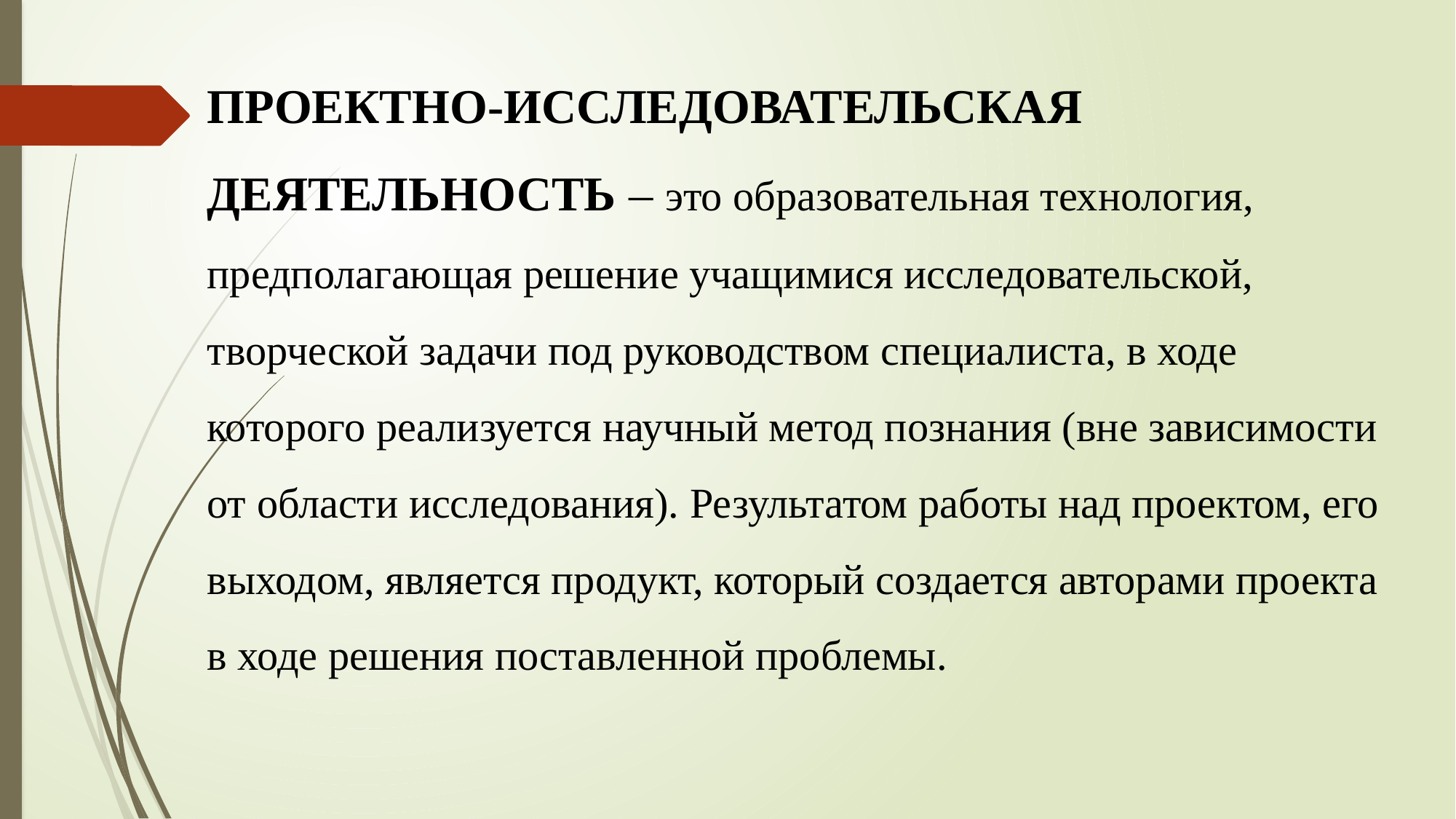

ПРОЕКТНО-ИССЛЕДОВАТЕЛЬСКАЯ ДЕЯТЕЛЬНОСТЬ – это образовательная технология, предполагающая решение учащимися исследовательской, творческой задачи под руководством специалиста, в ходе которого реализуется научный метод познания (вне зависимости от области исследования). Результатом работы над проектом, его выходом, является продукт, который создается авторами проекта в ходе решения поставленной проблемы.